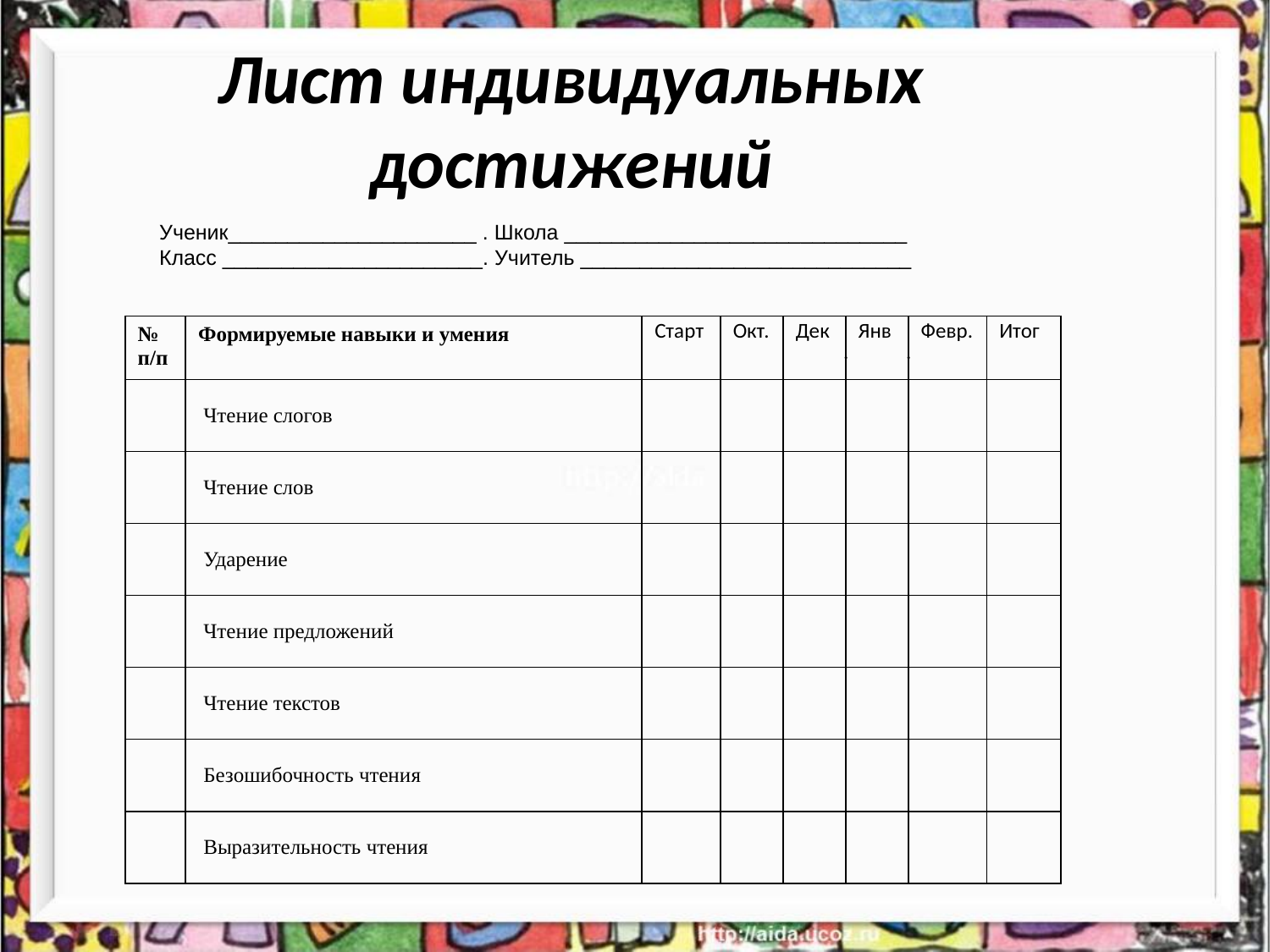

Лист индивидуальных достижений
Ученик_____________________ . Школа _____________________________
Класс ______________________. Учитель ____________________________

| № п/п | Формируемые навыки и умения | Старт | Окт. | Дек. | Янв. | Февр. | Итог |
| --- | --- | --- | --- | --- | --- | --- | --- |
|  | Чтение слогов |  |  |  |  |  |  |
|  | Чтение слов |  |  |  |  |  |  |
|  | Ударение |  |  |  |  |  |  |
|  | Чтение предложений |  |  |  |  |  |  |
|  | Чтение текстов |  |  |  |  |  |  |
|  | Безошибочность чтения |  |  |  |  |  |  |
|  | Выразительность чтения |  |  |  |  |  |  |